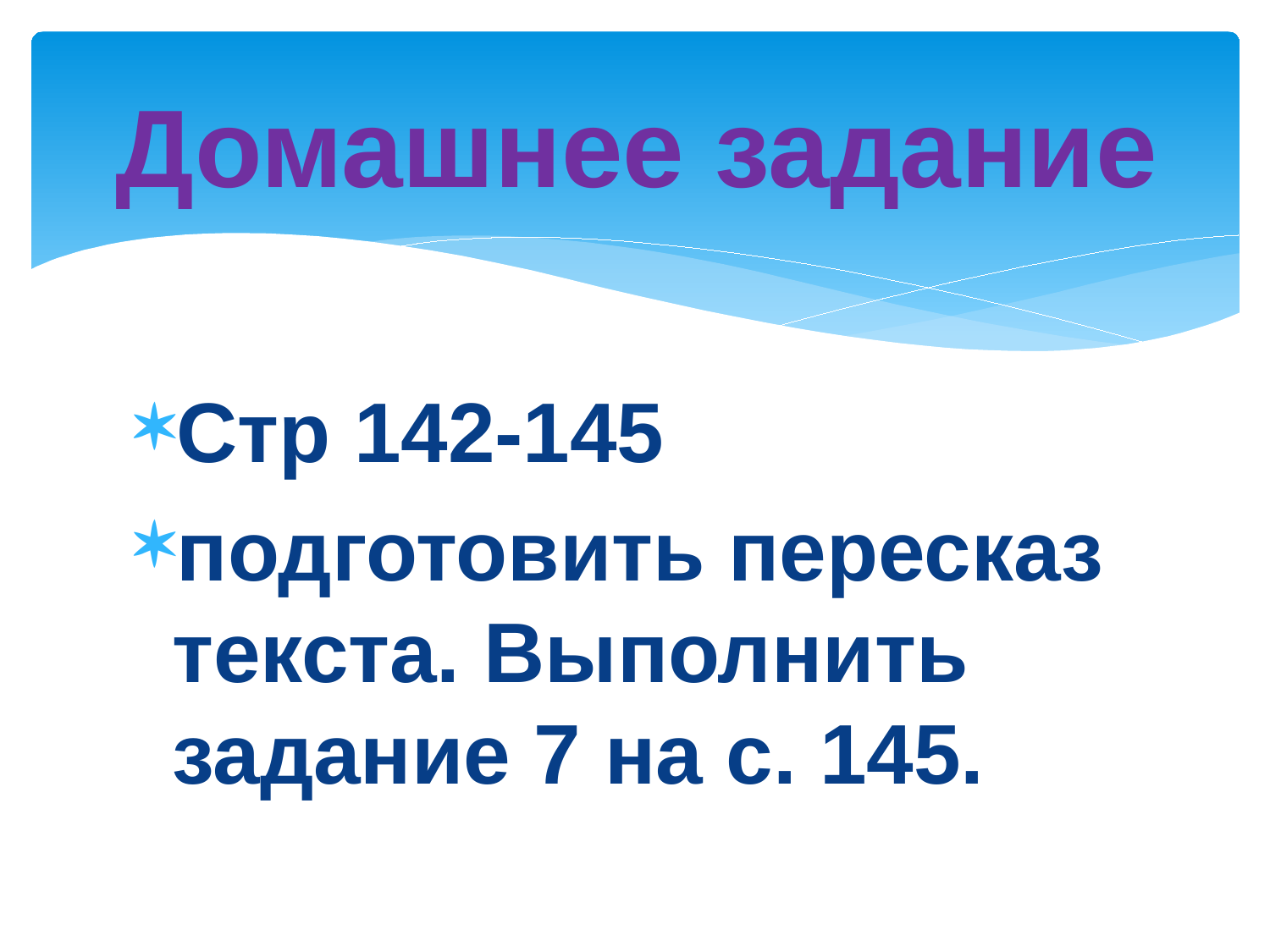

# Домашнее задание
Стр 142-145
подготовить пересказ текста. Выполнить задание 7 на с. 145.